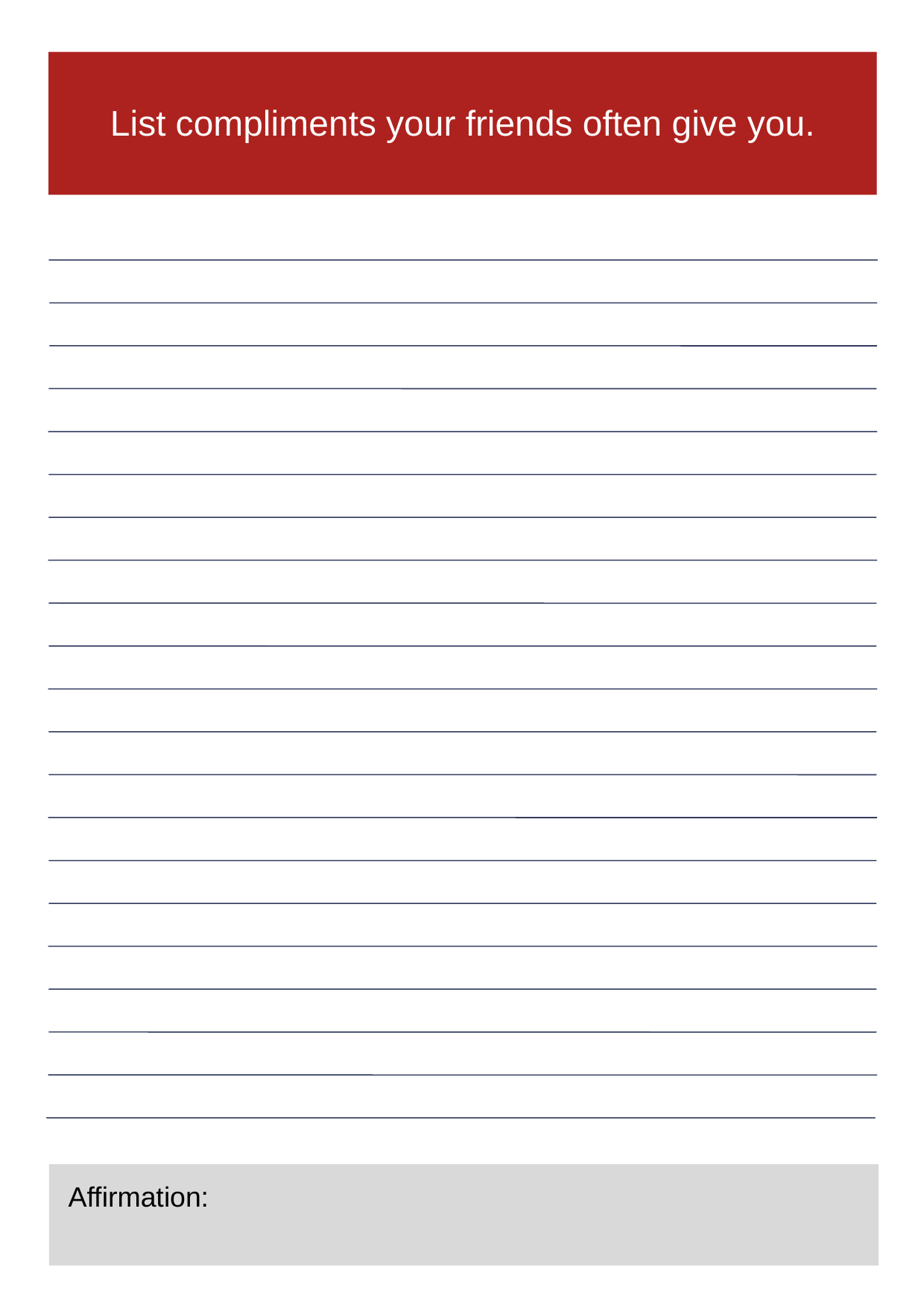

List compliments your friends often give you.

Affirmation: